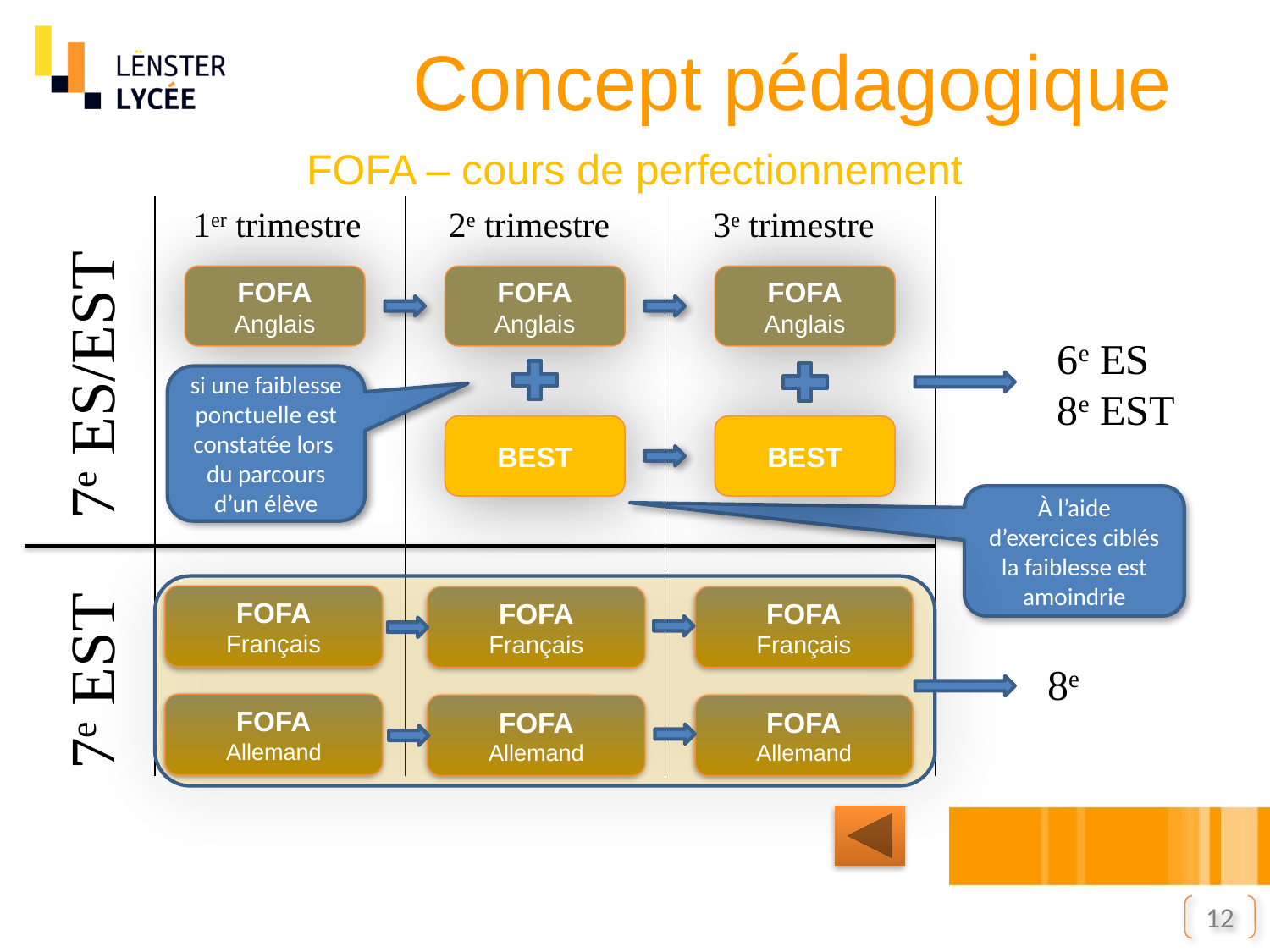

Concept pédagogique
FOFA – cours de perfectionnement
1er trimestre
2e trimestre
3e trimestre
FOFA
Anglais
FOFA
Anglais
FOFA
Anglais

6e ES
8e EST

7e ES/EST

si une faiblesse ponctuelle est constatée lors  du parcours d’un élève
BEST
BEST

À l’aide d’exercices ciblés la faiblesse est amoindrie
7e EST

FOFA
Français
FOFA
Allemand
FOFA
Français
FOFA
Allemand
FOFA
Français
FOFA
Allemand

8e

12